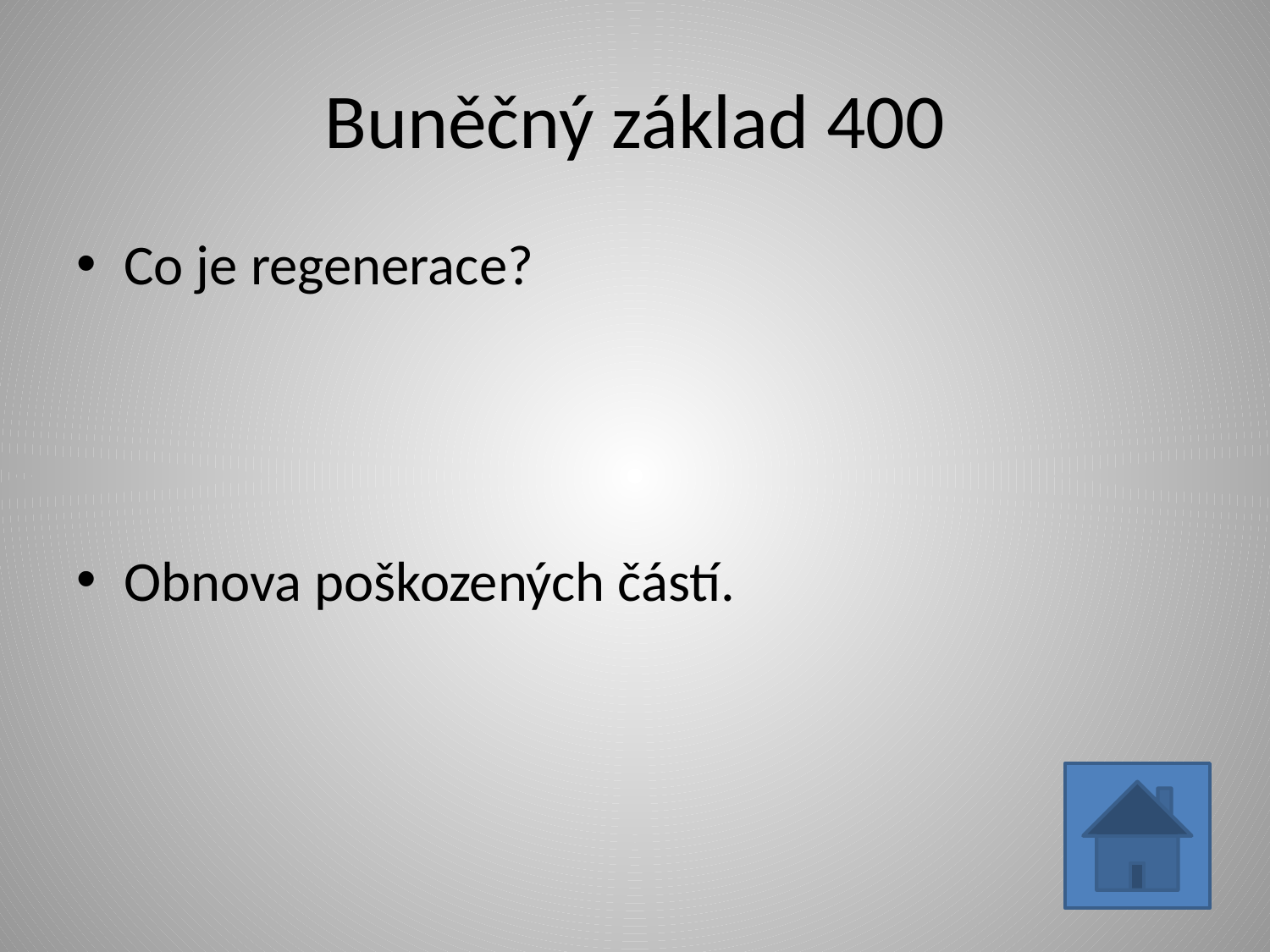

# Buněčný základ 400
Co je regenerace?

Obnova poškozených částí.